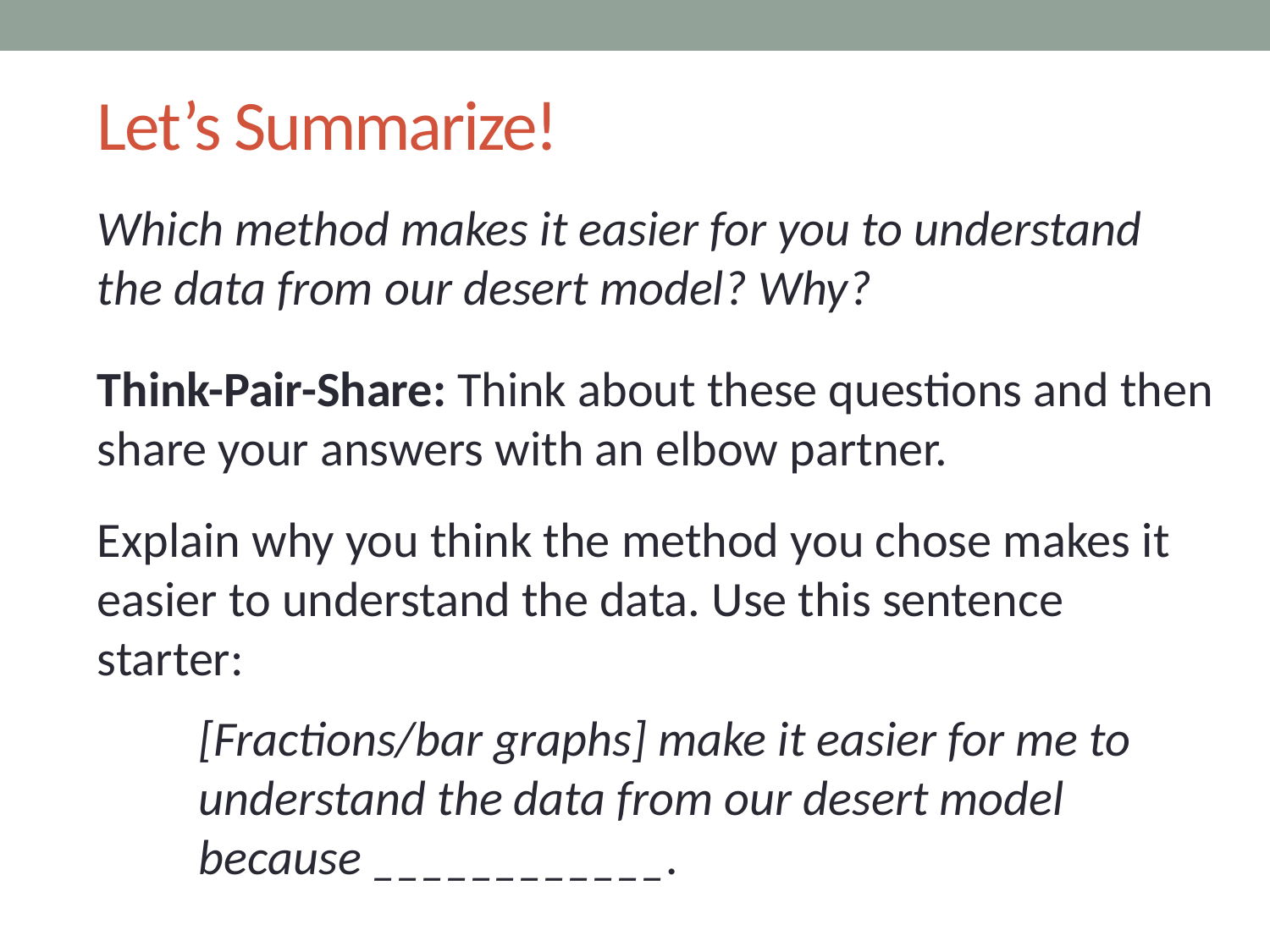

# Let’s Summarize!
Which method makes it easier for you to understand the data from our desert model? Why?
Think-Pair-Share: Think about these questions and then share your answers with an elbow partner.
Explain why you think the method you chose makes it easier to understand the data. Use this sentence starter:
[Fractions/bar graphs] make it easier for me to understand the data from our desert model because ____________.